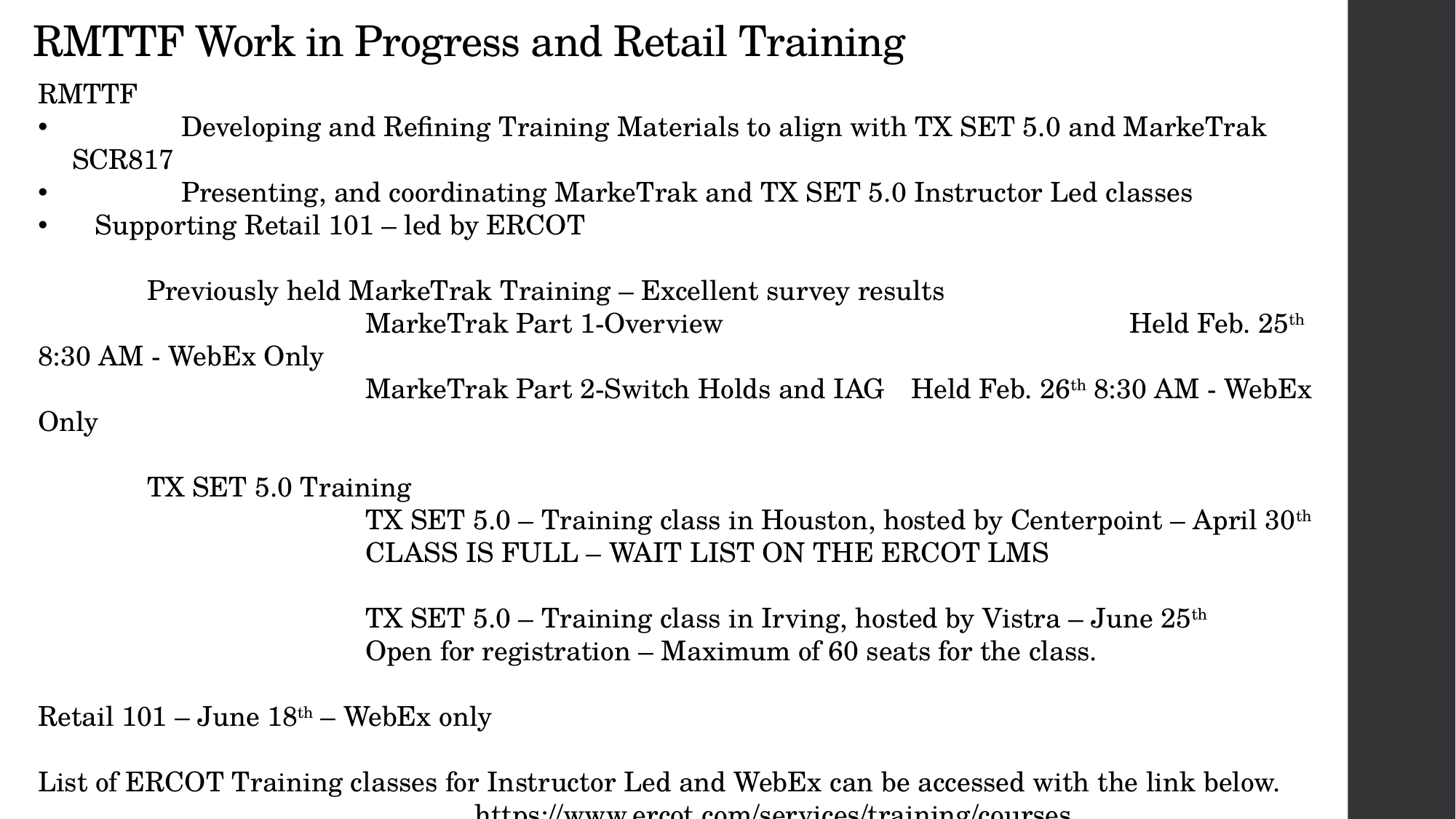

# RMTTF Work in Progress and Retail Training
RMTTF
	Developing and Refining Training Materials to align with TX SET 5.0 and MarkeTrak SCR817
	Presenting, and coordinating MarkeTrak and TX SET 5.0 Instructor Led classes
   Supporting Retail 101 – led by ERCOT

	Previously held MarkeTrak Training – Excellent survey results
			MarkeTrak Part 1-Overview 				Held Feb. 25th 8:30 AM - WebEx Only
			MarkeTrak Part 2-Switch Holds and IAG	Held Feb. 26th 8:30 AM - WebEx Only

	TX SET 5.0 Training
			TX SET 5.0 – Training class in Houston, hosted by Centerpoint – April 30th
			CLASS IS FULL – WAIT LIST ON THE ERCOT LMS

			TX SET 5.0 – Training class in Irving, hosted by Vistra – June 25th
			Open for registration – Maximum of 60 seats for the class.

Retail 101 – June 18th – WebEx only

List of ERCOT Training classes for Instructor Led and WebEx can be accessed with the link below.
				https://www.ercot.com/services/training/courses
RMTTF will provide updates to RMS including training dates.
.